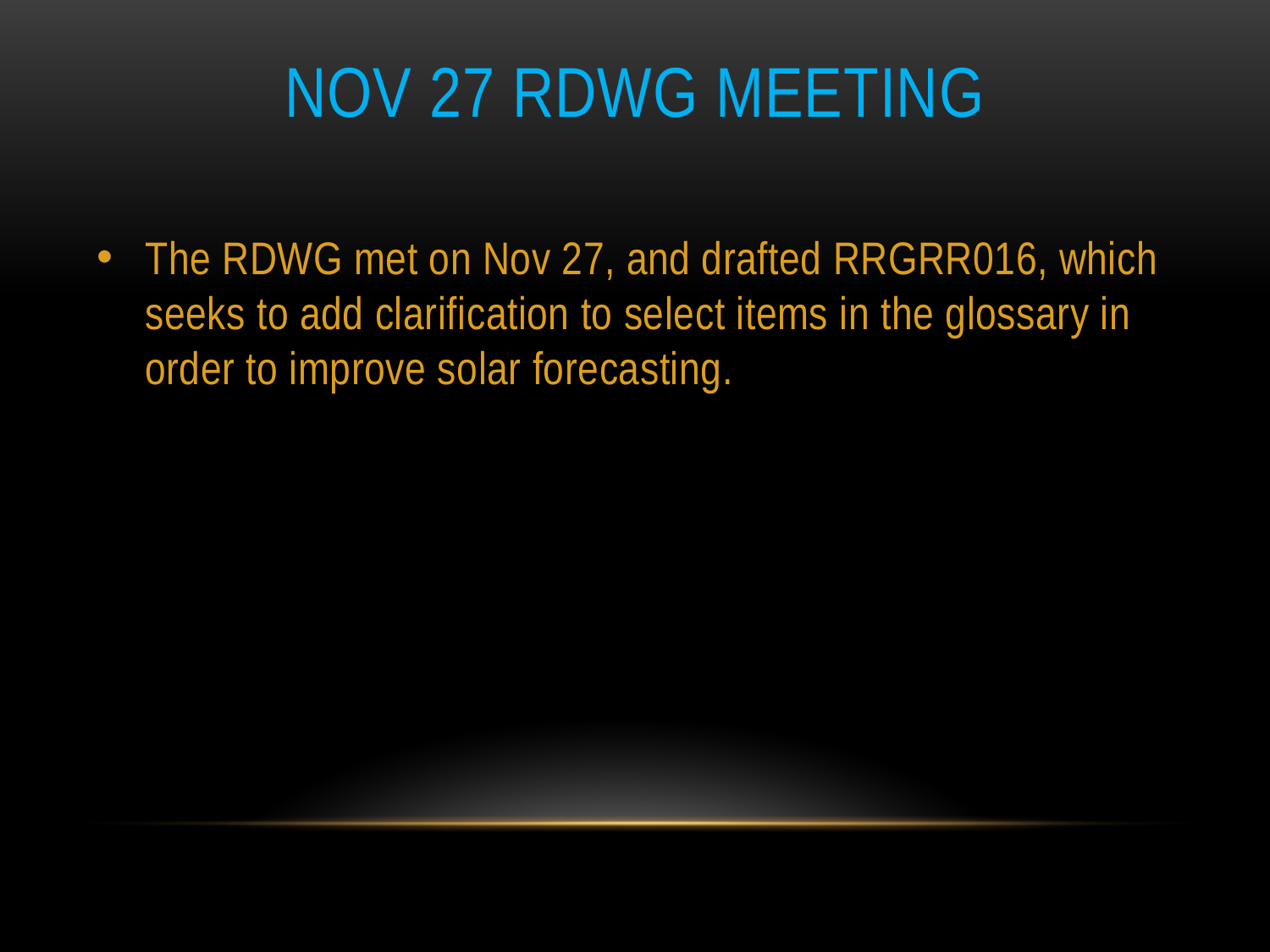

# Nov 27 RDWG Meeting
The RDWG met on Nov 27, and drafted RRGRR016, which seeks to add clarification to select items in the glossary in order to improve solar forecasting.